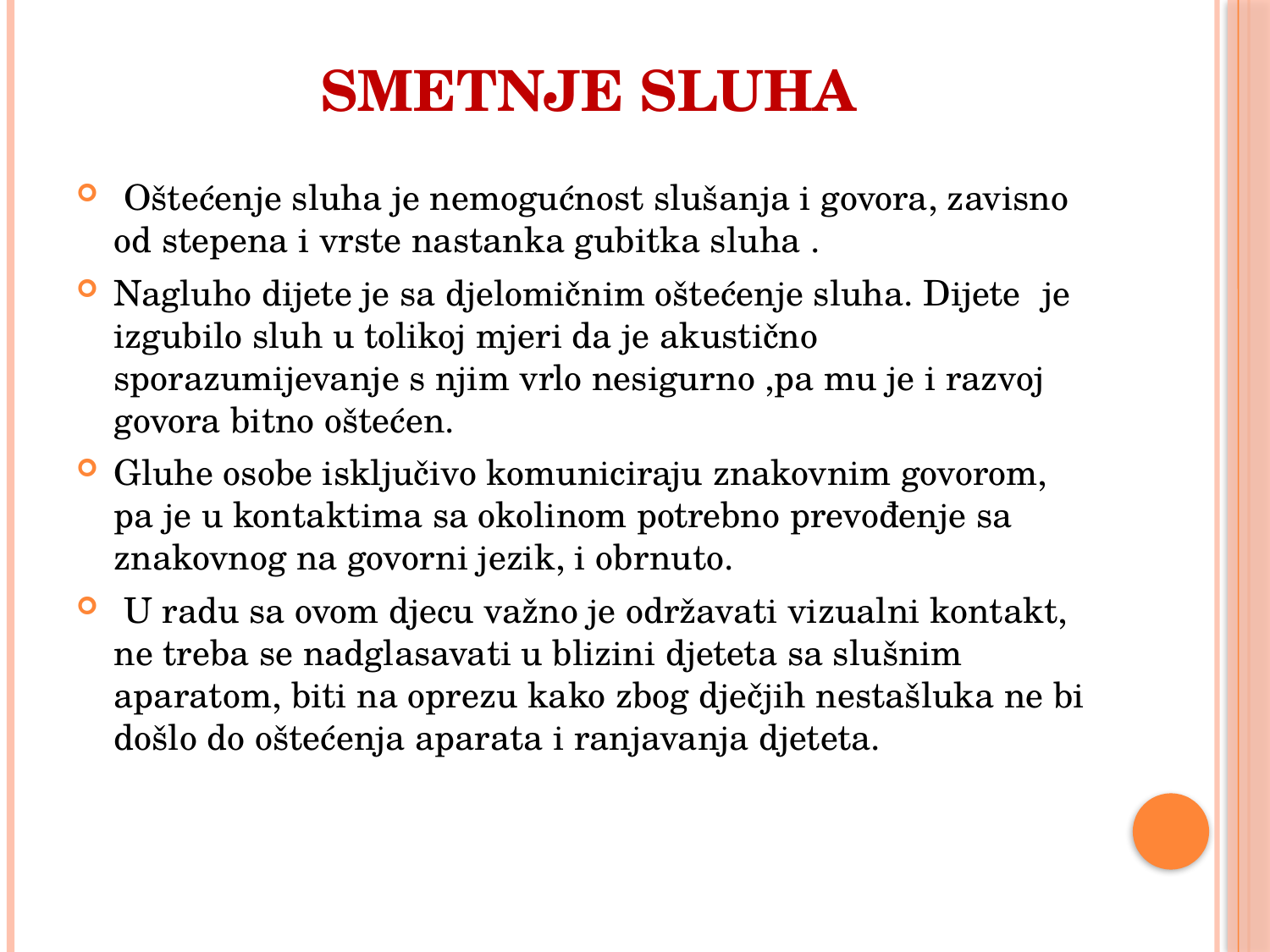

# SMETNJE SLUHA
 Oštećenje sluha je nemogućnost slušanja i govora, zavisno od stepena i vrste nastanka gubitka sluha .
Nagluho dijete je sa djelomičnim oštećenje sluha. Dijete  je izgubilo sluh u tolikoj mjeri da je akustično sporazumijevanje s njim vrlo nesigurno ,pa mu je i razvoj govora bitno oštećen.
Gluhe osobe isključivo komuniciraju znakovnim govorom, pa je u kontaktima sa okolinom potrebno prevođenje sa znakovnog na govorni jezik, i obrnuto.
 U radu sa ovom djecu važno je održavati vizualni kontakt, ne treba se nadglasavati u blizini djeteta sa slušnim aparatom, biti na oprezu kako zbog dječjih nestašluka ne bi došlo do oštećenja aparata i ranjavanja djeteta.